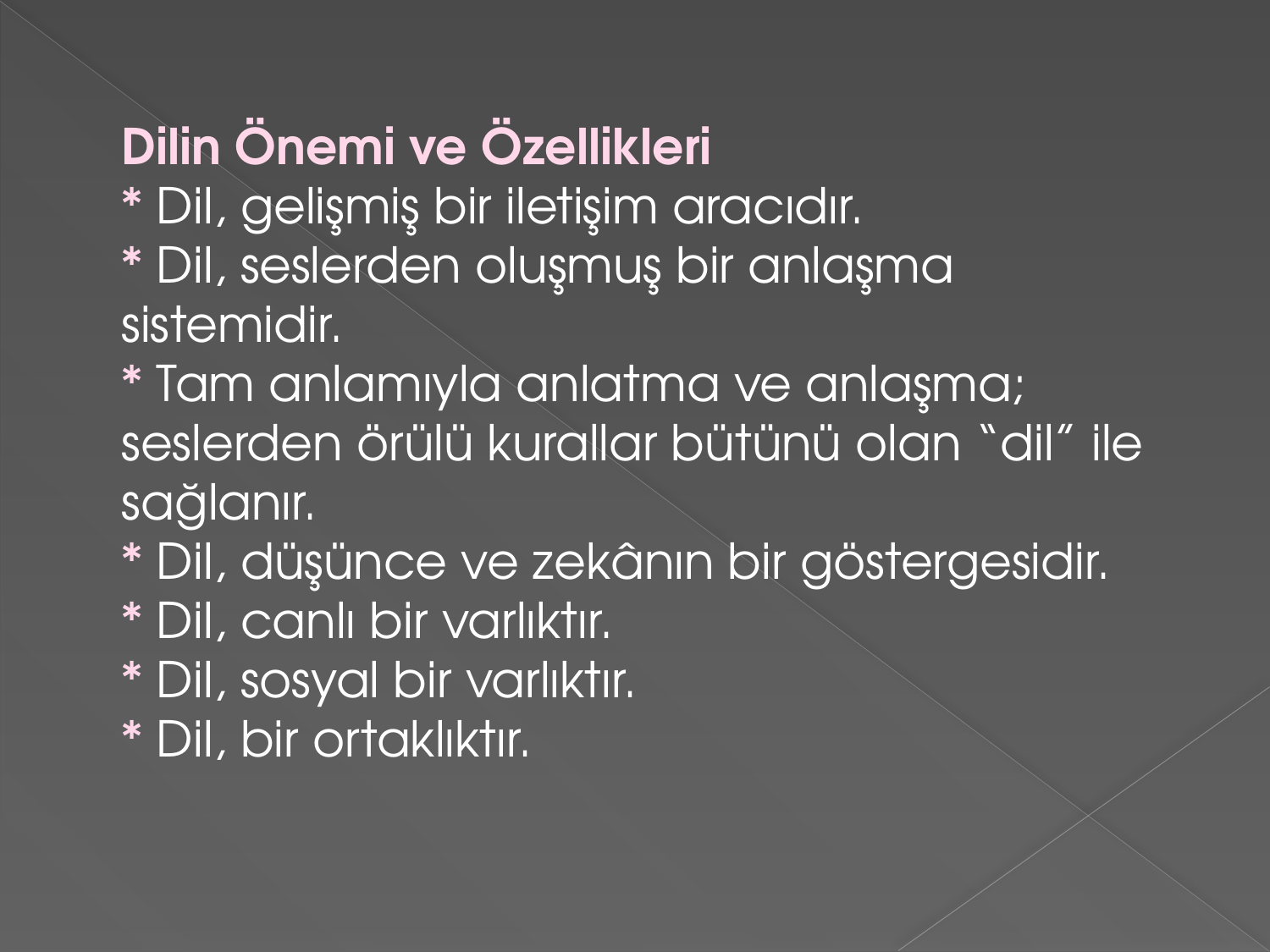

Dilin Önemi ve Özellikleri
* Dil, gelişmiş bir iletişim aracıdır.
* Dil, seslerden oluşmuş bir anlaşma sistemidir.
* Tam anlamıyla anlatma ve anlaşma; seslerden örülü kurallar bütünü olan “dil” ile sağlanır.
* Dil, düşünce ve zekânın bir göstergesidir.
* Dil, canlı bir varlıktır.
* Dil, sosyal bir varlıktır.
* Dil, bir ortaklıktır.